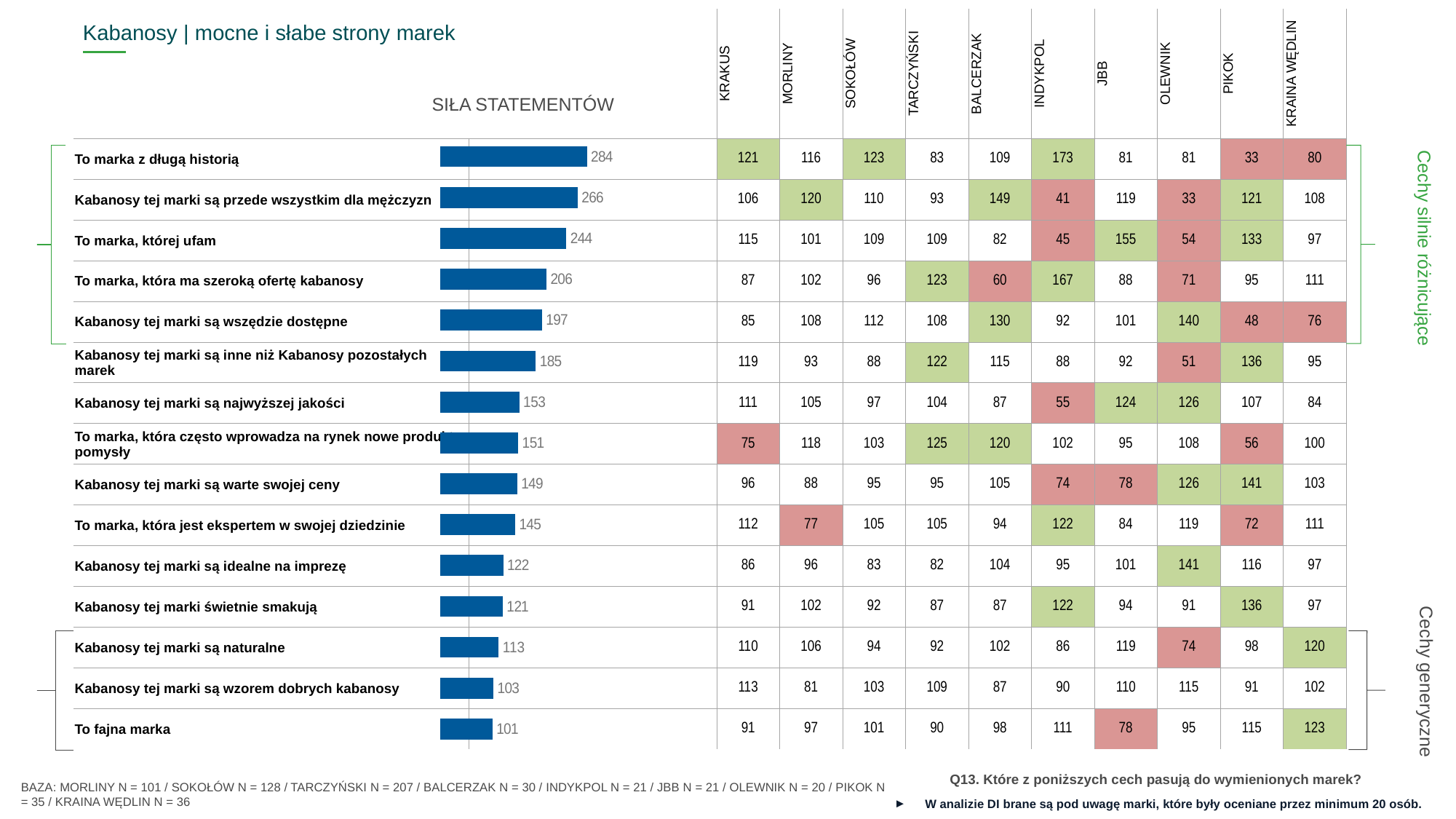

| ^TABDI^ | x | KRAKUS | MORLINY | SOKOŁÓW | TARCZYŃSKI | BALCERZAK | INDYKPOL | JBB | OLEWNIK | PIKOK | KRAINA WĘDLIN |
| --- | --- | --- | --- | --- | --- | --- | --- | --- | --- | --- | --- |
| To marka z długą historią |  | 121 | 116 | 123 | 83 | 109 | 173 | 81 | 81 | 33 | 80 |
| Kabanosy tej marki są przede wszystkim dla mężczyzn |  | 106 | 120 | 110 | 93 | 149 | 41 | 119 | 33 | 121 | 108 |
| To marka, której ufam |  | 115 | 101 | 109 | 109 | 82 | 45 | 155 | 54 | 133 | 97 |
| To marka, która ma szeroką ofertę kabanosy |  | 87 | 102 | 96 | 123 | 60 | 167 | 88 | 71 | 95 | 111 |
| Kabanosy tej marki są wszędzie dostępne |  | 85 | 108 | 112 | 108 | 130 | 92 | 101 | 140 | 48 | 76 |
| Kabanosy tej marki są inne niż Kabanosy pozostałych marek |  | 119 | 93 | 88 | 122 | 115 | 88 | 92 | 51 | 136 | 95 |
| Kabanosy tej marki są najwyższej jakości |  | 111 | 105 | 97 | 104 | 87 | 55 | 124 | 126 | 107 | 84 |
| To marka, która często wprowadza na rynek nowe produkty, pomysły |  | 75 | 118 | 103 | 125 | 120 | 102 | 95 | 108 | 56 | 100 |
| Kabanosy tej marki są warte swojej ceny |  | 96 | 88 | 95 | 95 | 105 | 74 | 78 | 126 | 141 | 103 |
| To marka, która jest ekspertem w swojej dziedzinie |  | 112 | 77 | 105 | 105 | 94 | 122 | 84 | 119 | 72 | 111 |
| Kabanosy tej marki są idealne na imprezę |  | 86 | 96 | 83 | 82 | 104 | 95 | 101 | 141 | 116 | 97 |
| Kabanosy tej marki świetnie smakują |  | 91 | 102 | 92 | 87 | 87 | 122 | 94 | 91 | 136 | 97 |
| Kabanosy tej marki są naturalne |  | 110 | 106 | 94 | 92 | 102 | 86 | 119 | 74 | 98 | 120 |
| Kabanosy tej marki są wzorem dobrych kabanosy |  | 113 | 81 | 103 | 109 | 87 | 90 | 110 | 115 | 91 | 102 |
| To fajna marka |  | 91 | 97 | 101 | 90 | 98 | 111 | 78 | 95 | 115 | 123 |

Kabanosy | mocne i słabe strony marek
SIŁA STATEMENTÓW

### Chart

| Category | Seria 1 |
|---|---|
|  | 284.0 |
|  | 266.0 |
|  | 244.0 |
|  | 206.0 |
|  | 197.0 |
|  | 185.0 |
|  | 153.0 |
|  | 151.0 |
|  | 149.0 |
|  | 145.0 |
|  | 122.0 |
|  | 121.0 |
|  | 113.0 |
|  | 103.0 |
|  | 101.0 |

Cechy silnie różnicujące

Cechy generyczne
Q13. Które z poniższych cech pasują do wymienionych marek?

BAZA: MORLINY N = 101 / SOKOŁÓW N = 128 / TARCZYŃSKI N = 207 / BALCERZAK N = 30 / INDYKPOL N = 21 / JBB N = 21 / OLEWNIK N = 20 / PIKOK N = 35 / KRAINA WĘDLIN N = 36
W analizie DI brane są pod uwagę marki, które były oceniane przez minimum 20 osób.